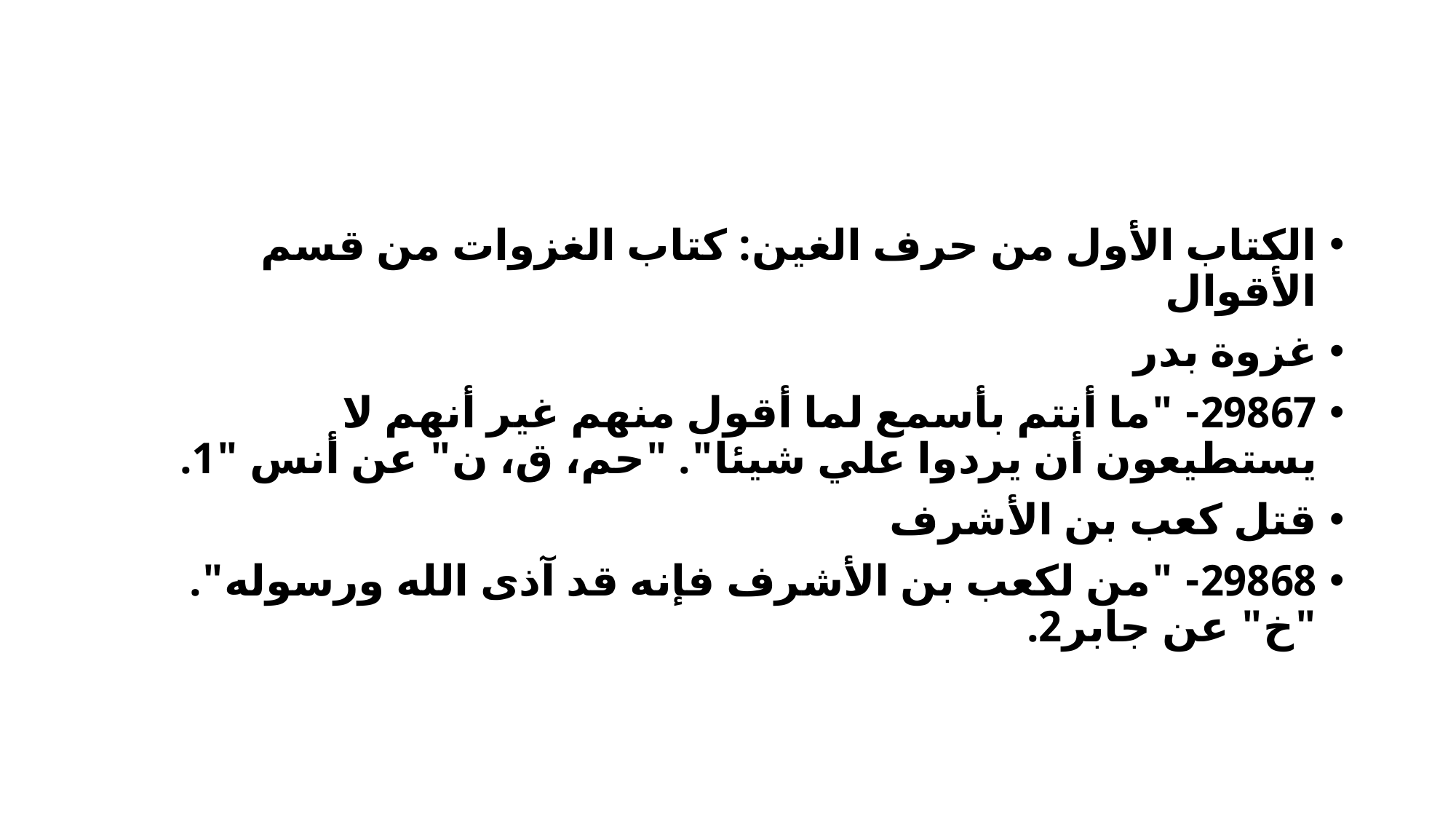

#
الكتاب الأول من حرف الغين: كتاب الغزوات من قسم الأقوال
غزوة بدر
29867- "ما أنتم بأسمع لما أقول منهم غير أنهم لا يستطيعون أن يردوا علي شيئا". "حم، ق، ن" عن أنس "1.
قتل كعب بن الأشرف
29868- "من لكعب بن الأشرف فإنه قد آذى الله ورسوله". "خ" عن جابر2.